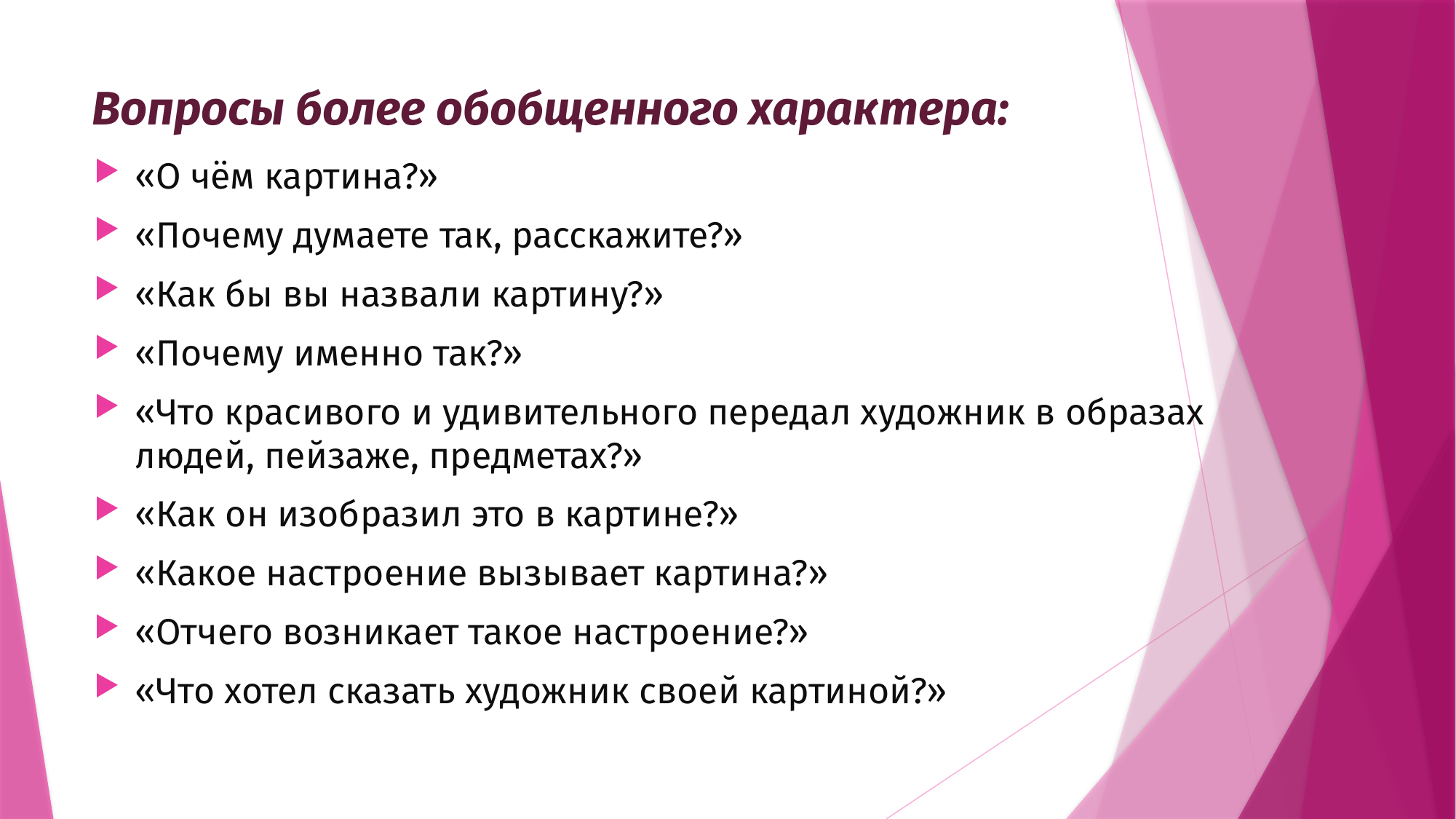

# Вопросы более обобщенного характера:
«О чём картина?»
«Почему думаете так, расскажите?»
«Как бы вы назвали картину?»
«Почему именно так?»
«Что красивого и удивительного передал художник в образах людей, пейзаже, предметах?»
«Как он изобразил это в картине?»
«Какое настроение вызывает картина?»
«Отчего возникает такое настроение?»
«Что хотел сказать художник своей картиной?»